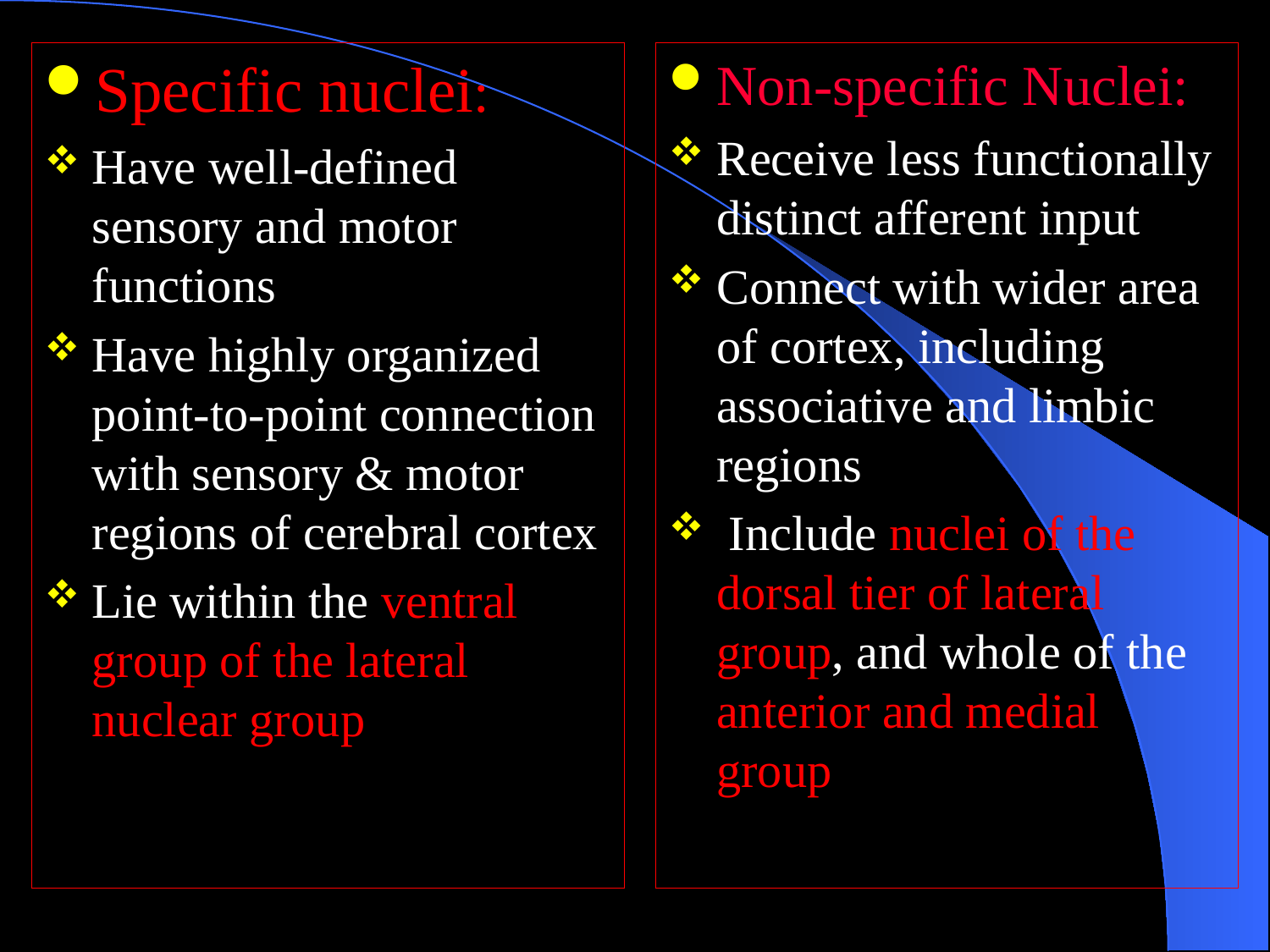

Specific nuclei:
Have well-defined sensory and motor functions
Have highly organized point-to-point connection with sensory & motor regions of cerebral cortex
Lie within the ventral group of the lateral nuclear group
Non-specific Nuclei:
Receive less functionally distinct afferent input
Connect with wider area of cortex, including associative and limbic regions
 Include nuclei of the dorsal tier of lateral group, and whole of the anterior and medial group